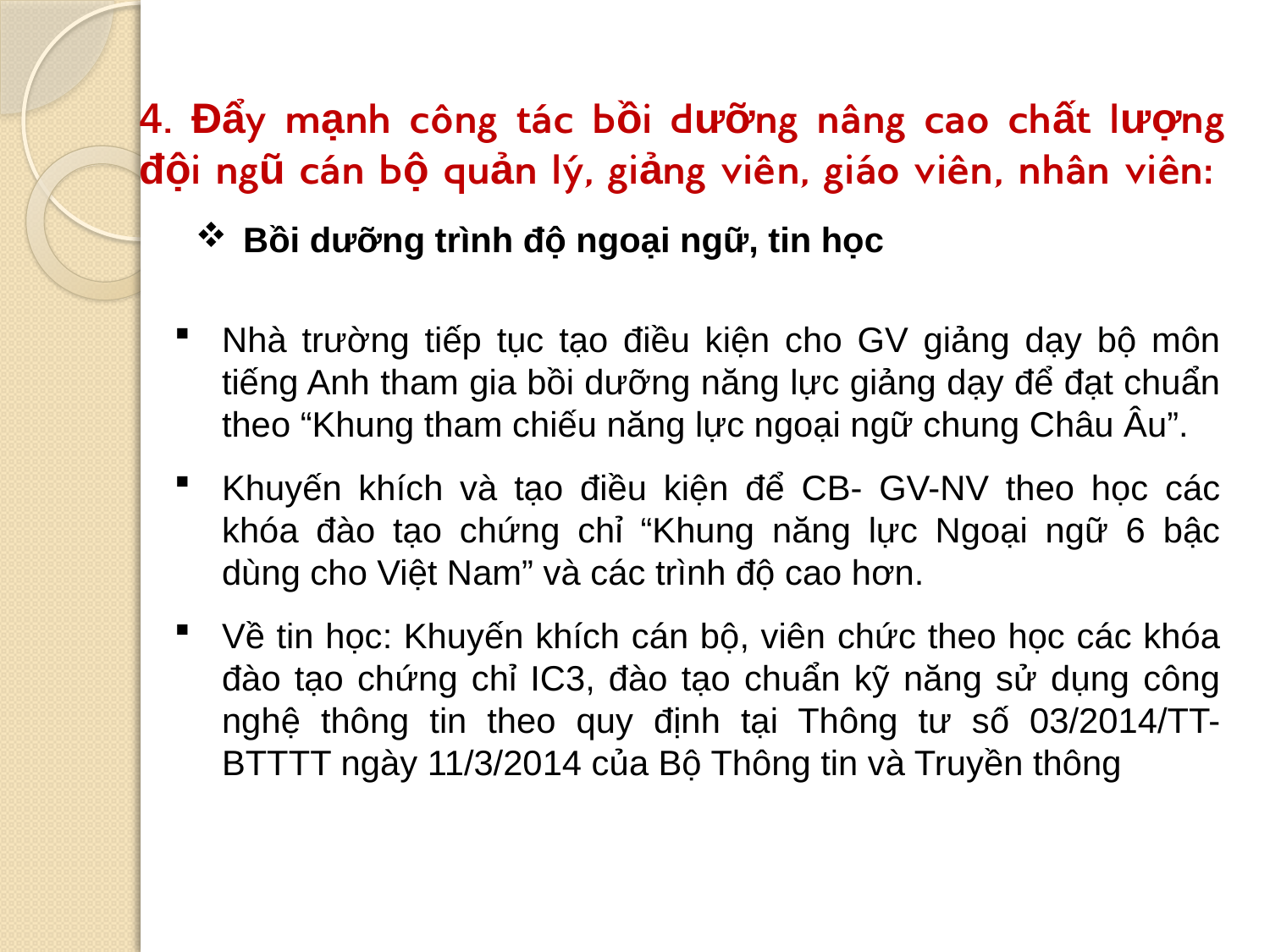

4. Đẩy mạnh công tác bồi dưỡng nâng cao chất lượng đội ngũ cán bộ quản lý, giảng viên, giáo viên, nhân viên:
Bồi dưỡng trình độ ngoại ngữ, tin học
Nhà trường tiếp tục tạo điều kiện cho GV giảng dạy bộ môn tiếng Anh tham gia bồi dưỡng năng lực giảng dạy để đạt chuẩn theo “Khung tham chiếu năng lực ngoại ngữ chung Châu Âu”.
Khuyến khích và tạo điều kiện để CB- GV-NV theo học các khóa đào tạo chứng chỉ “Khung năng lực Ngoại ngữ 6 bậc dùng cho Việt Nam” và các trình độ cao hơn.
Về tin học: Khuyến khích cán bộ, viên chức theo học các khóa đào tạo chứng chỉ IC3, đào tạo chuẩn kỹ năng sử dụng công nghệ thông tin theo quy định tại Thông tư số 03/2014/TT-BTTTT ngày 11/3/2014 của Bộ Thông tin và Truyền thông